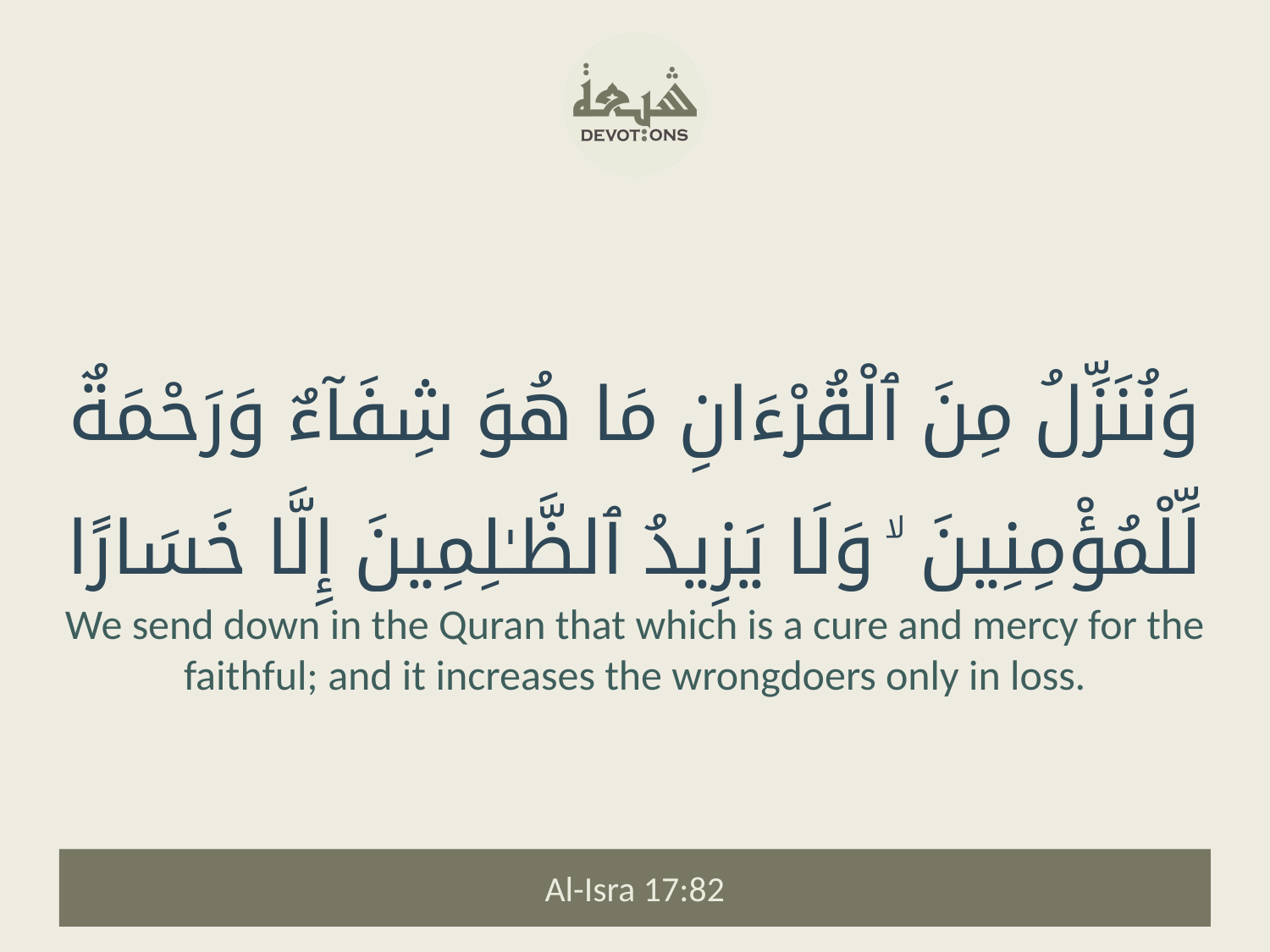

وَنُنَزِّلُ مِنَ ٱلْقُرْءَانِ مَا هُوَ شِفَآءٌ وَرَحْمَةٌ لِّلْمُؤْمِنِينَ ۙ وَلَا يَزِيدُ ٱلظَّـٰلِمِينَ إِلَّا خَسَارًا
We send down in the Quran that which is a cure and mercy for the faithful; and it increases the wrongdoers only in loss.
Al-Isra 17:82